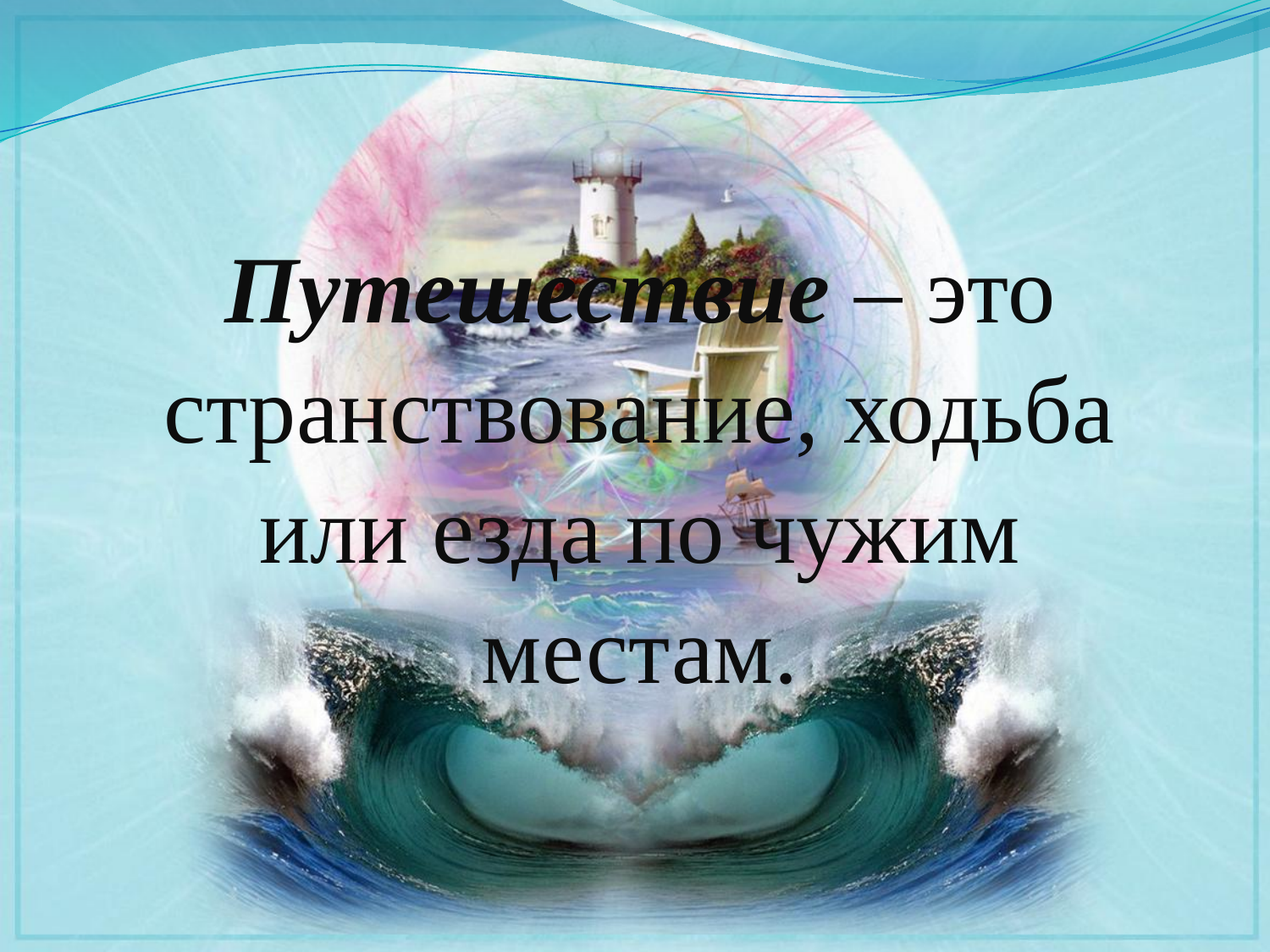

Путешествие – это странствование, ходьба или езда по чужим местам.